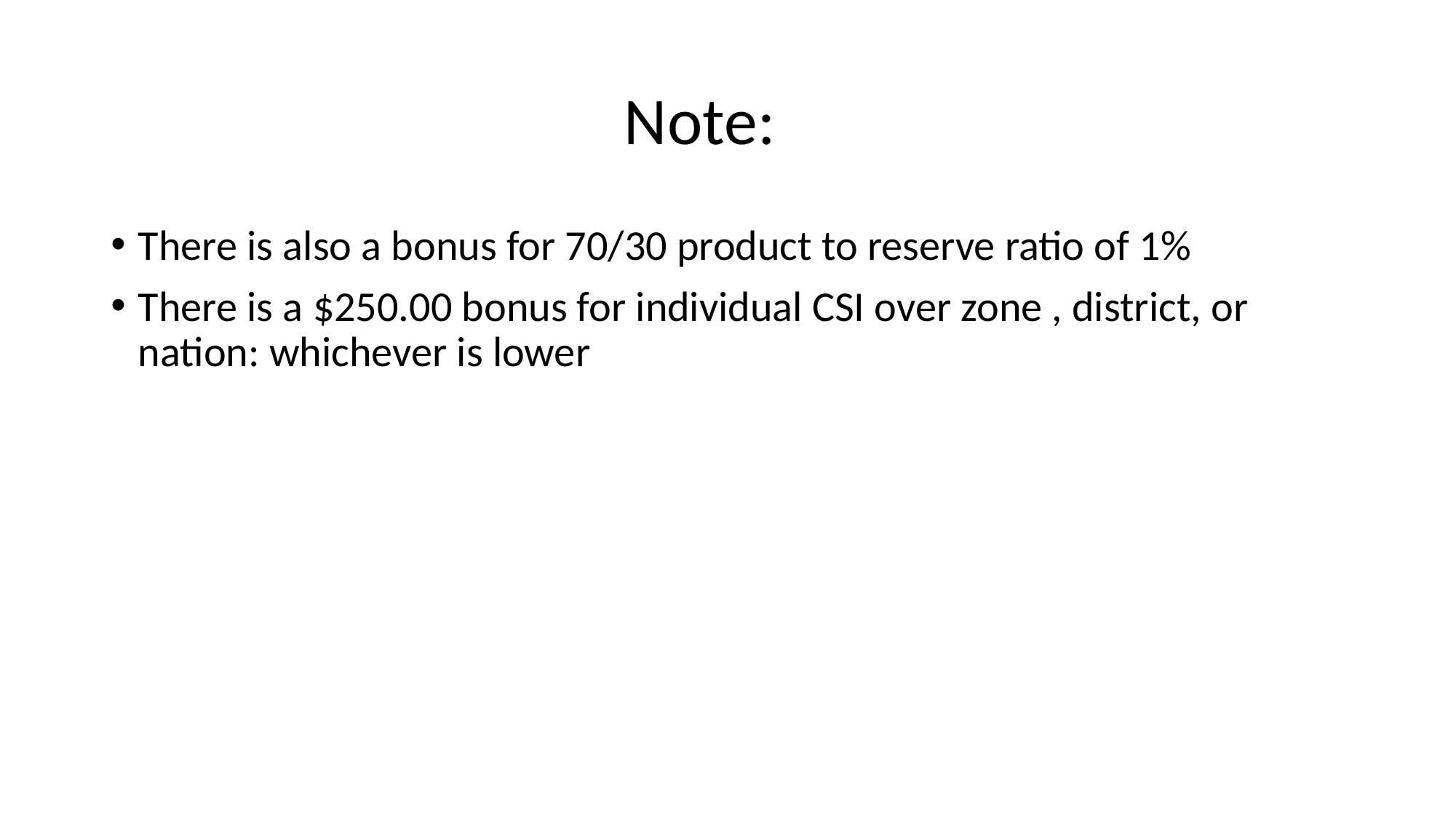

# Note:
There is also a bonus for 70/30 product to reserve ratio of 1%
There is a $250.00 bonus for individual CSI over zone , district, or nation: whichever is lower